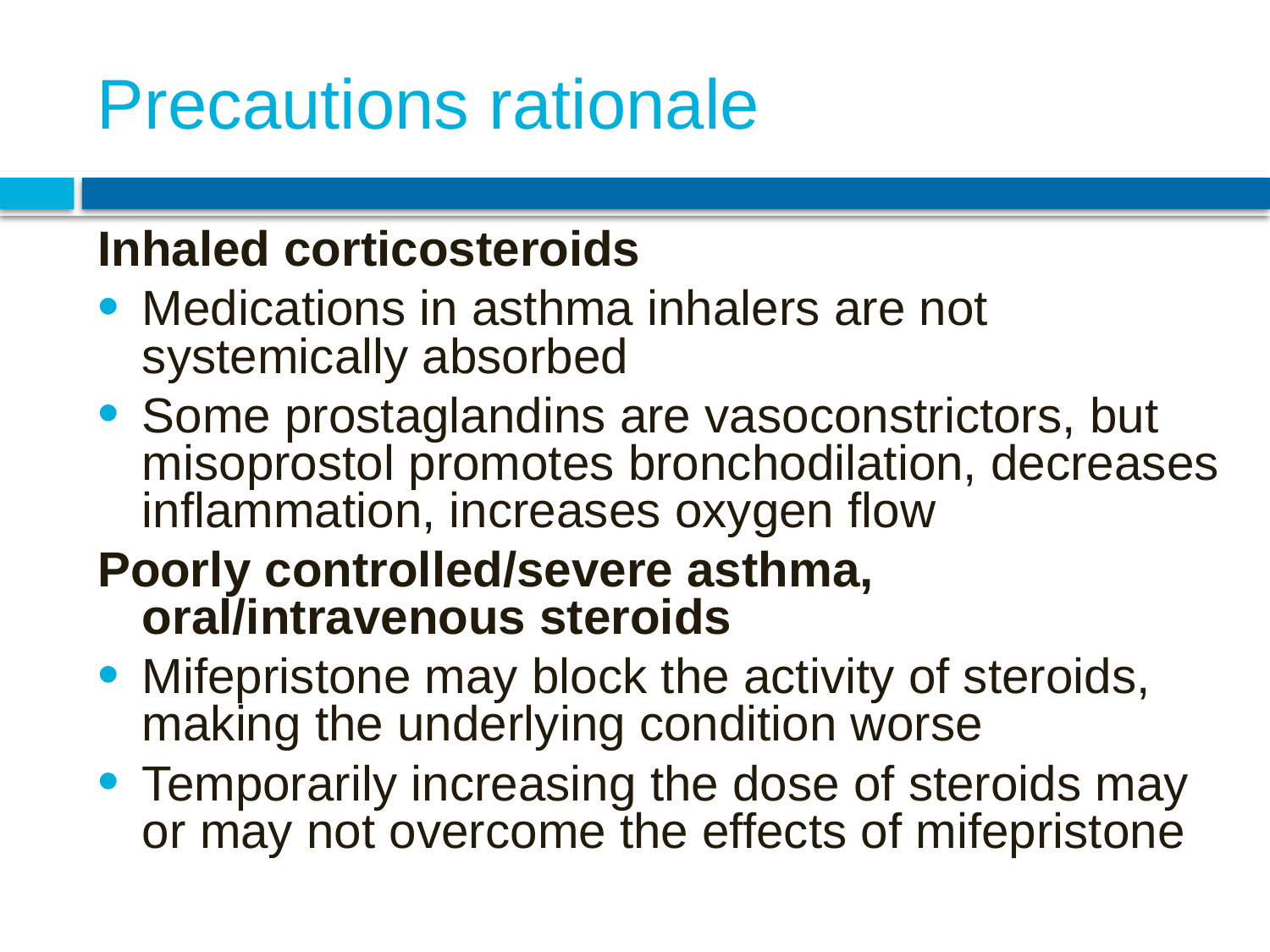

# Precautions rationale
Inhaled corticosteroids
Medications in asthma inhalers are not systemically absorbed
Some prostaglandins are vasoconstrictors, but misoprostol promotes bronchodilation, decreases inflammation, increases oxygen flow
Poorly controlled/severe asthma, oral/intravenous steroids
Mifepristone may block the activity of steroids, making the underlying condition worse
Temporarily increasing the dose of steroids may or may not overcome the effects of mifepristone